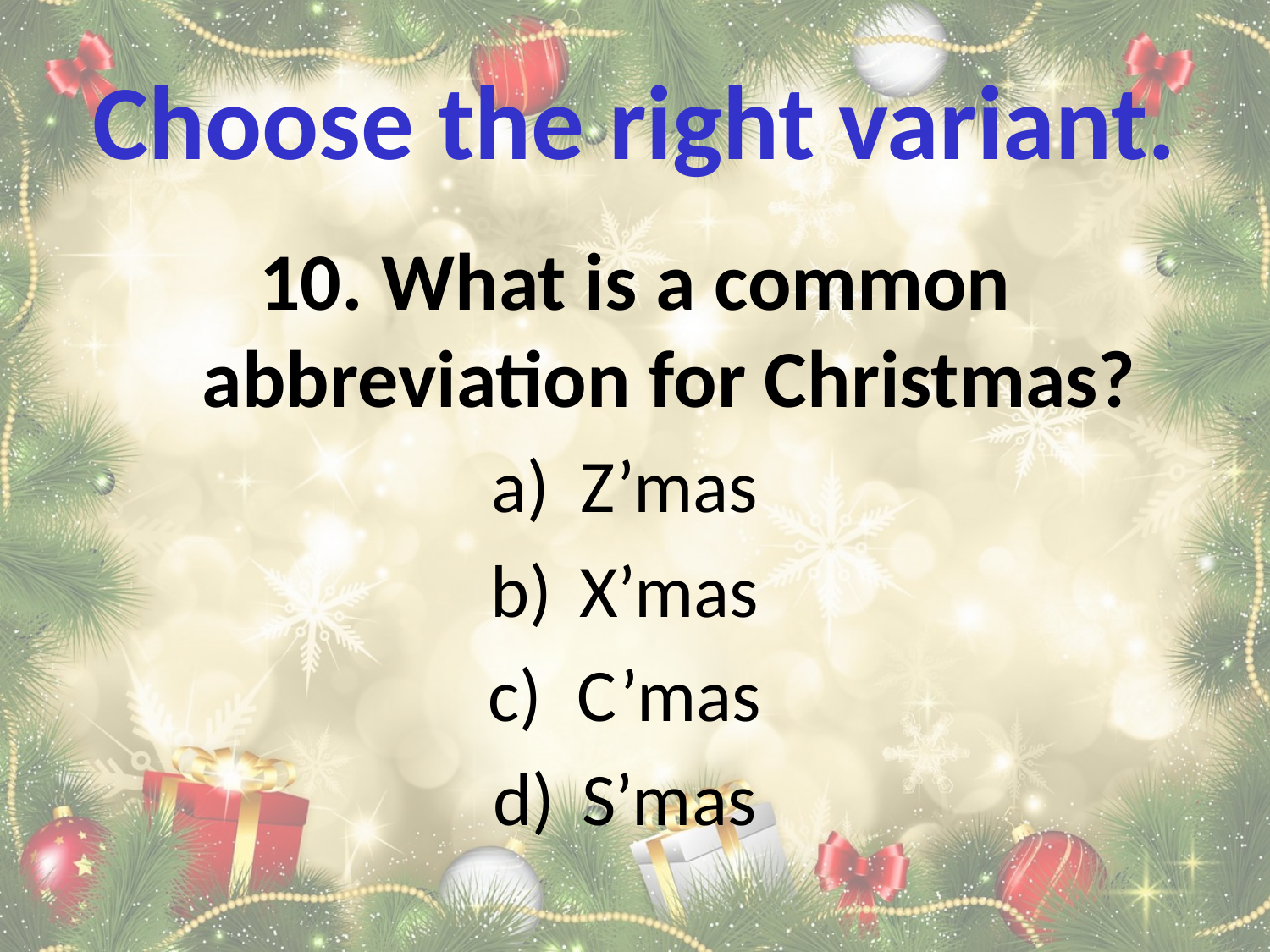

# Choose the right variant.
10. What is a common abbreviation for Christmas?
Z’mas
X’mas
C’mas
S’mas